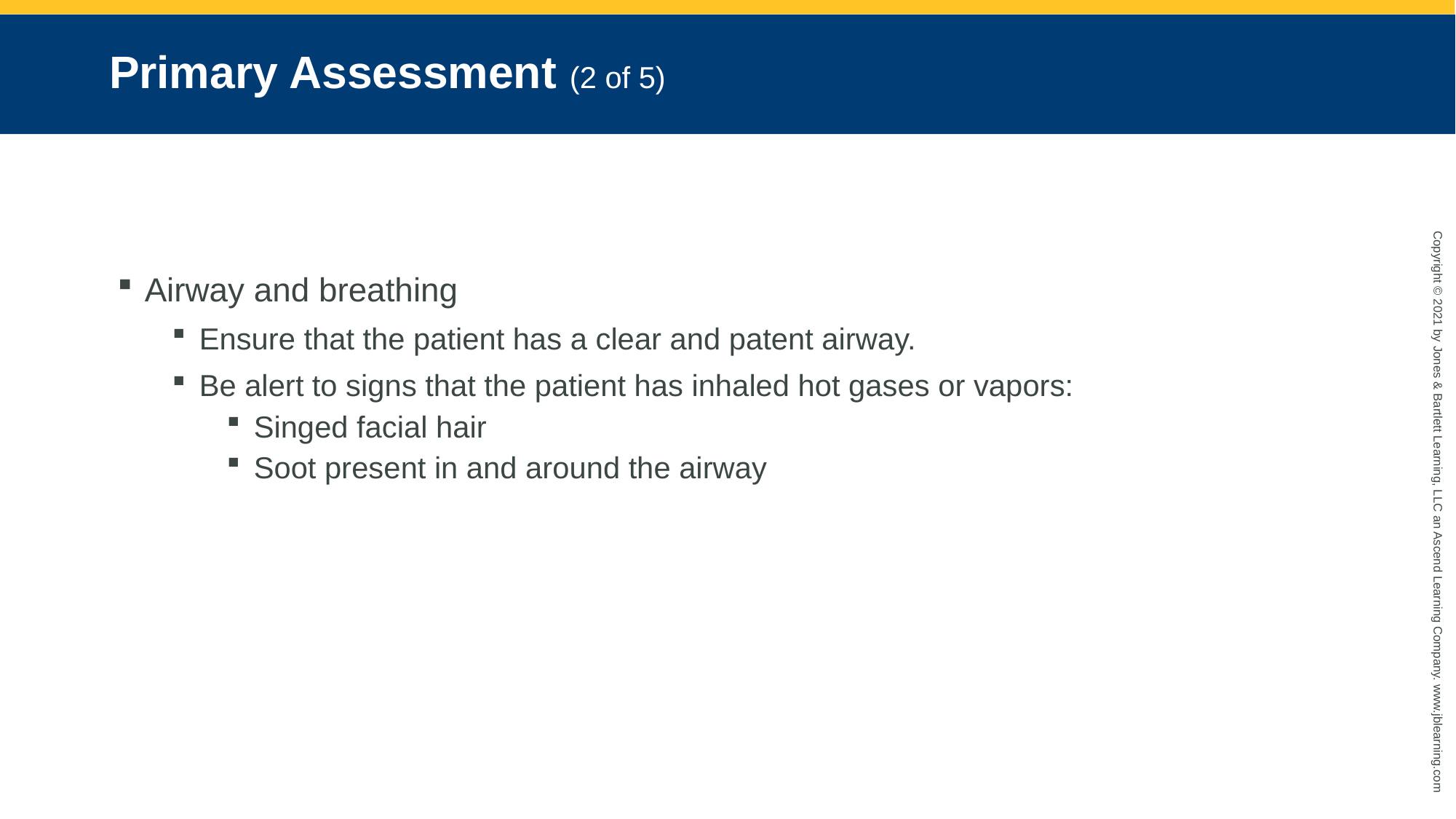

# Primary Assessment (2 of 5)
Airway and breathing
Ensure that the patient has a clear and patent airway.
Be alert to signs that the patient has inhaled hot gases or vapors:
Singed facial hair
Soot present in and around the airway